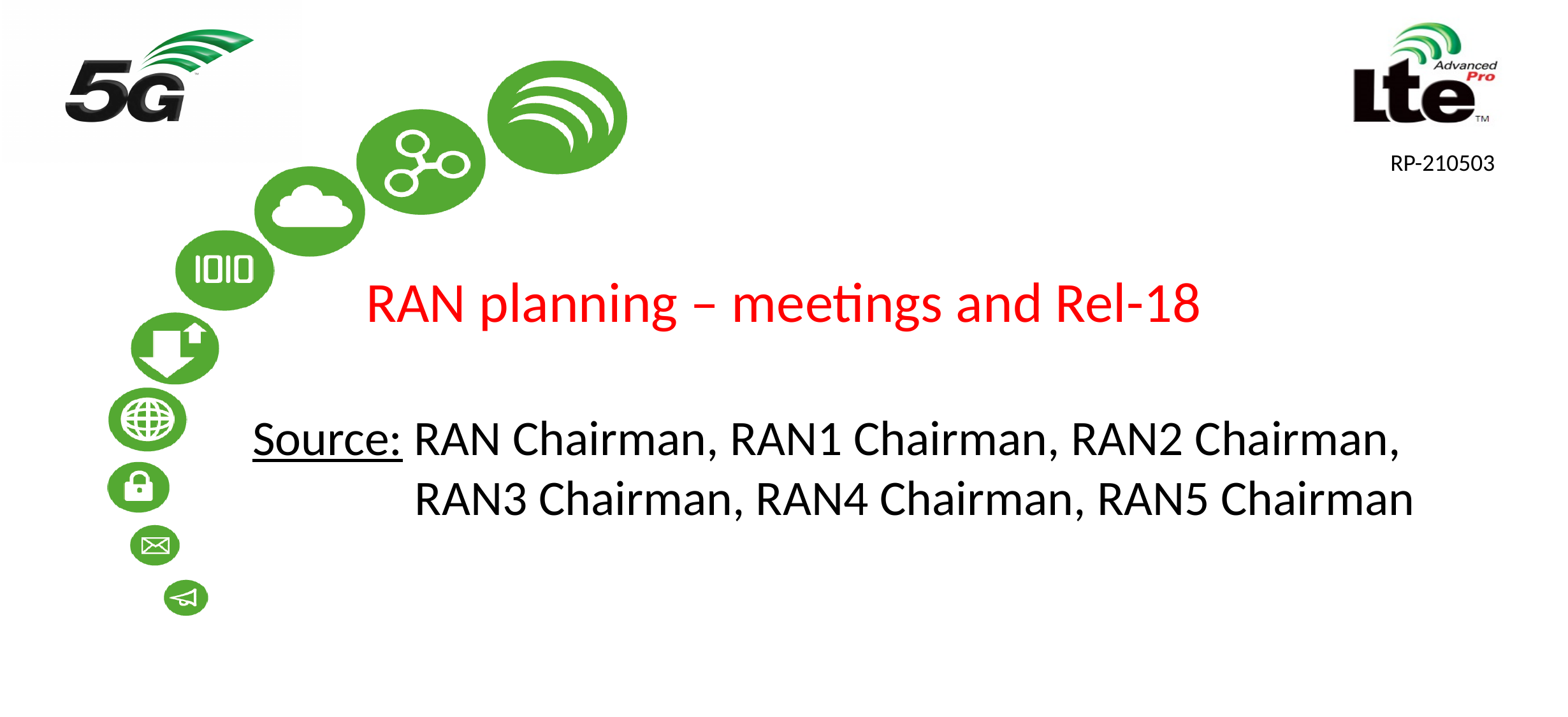

RP-210503
# RAN planning – meetings and Rel-18
Source: RAN Chairman, RAN1 Chairman, RAN2 Chairman, 	      RAN3 Chairman, RAN4 Chairman, RAN5 Chairman